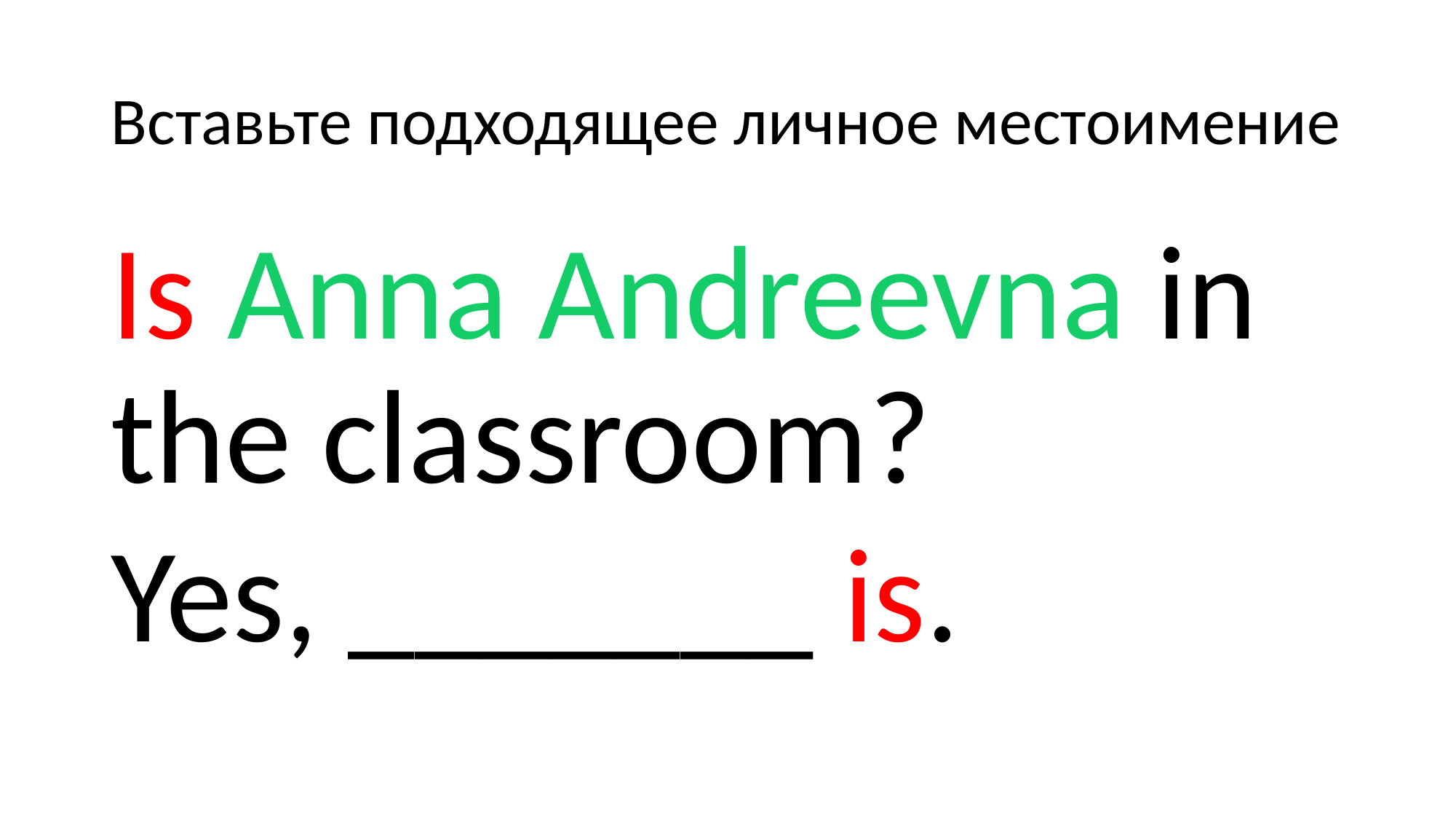

# Вставьте подходящее личное местоимение
Is Anna Andreevna in the classroom?
Yes, _______ is.